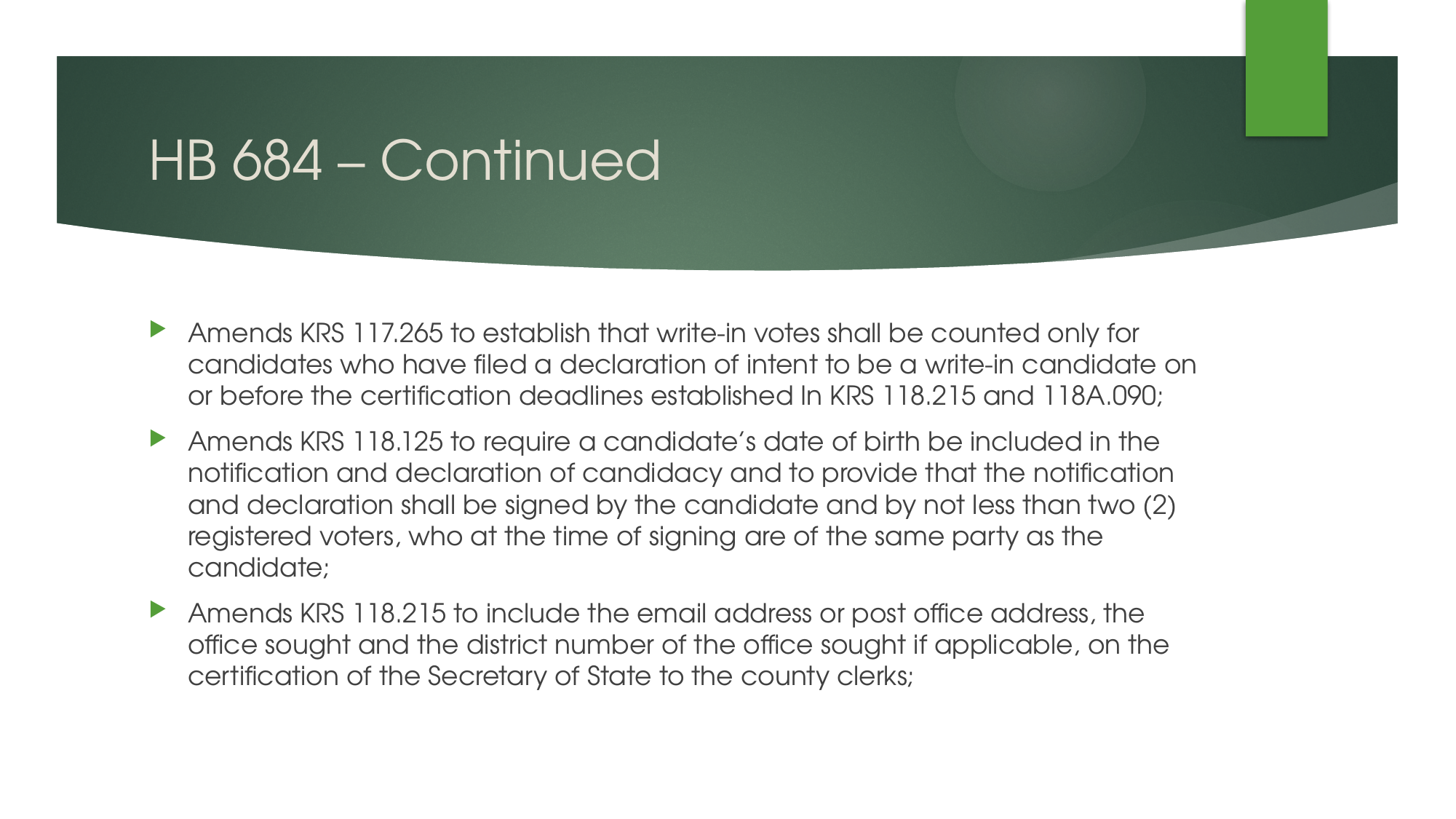

# HB 684 – Continued
Amends KRS 117.265 to establish that write-in votes shall be counted only for candidates who have filed a declaration of intent to be a write-in candidate on or before the certification deadlines established In KRS 118.215 and 118A.090;
Amends KRS 118.125 to require a candidate’s date of birth be included in the notification and declaration of candidacy and to provide that the notification and declaration shall be signed by the candidate and by not less than two (2) registered voters, who at the time of signing are of the same party as the candidate;
Amends KRS 118.215 to include the email address or post office address, the office sought and the district number of the office sought if applicable, on the certification of the Secretary of State to the county clerks;